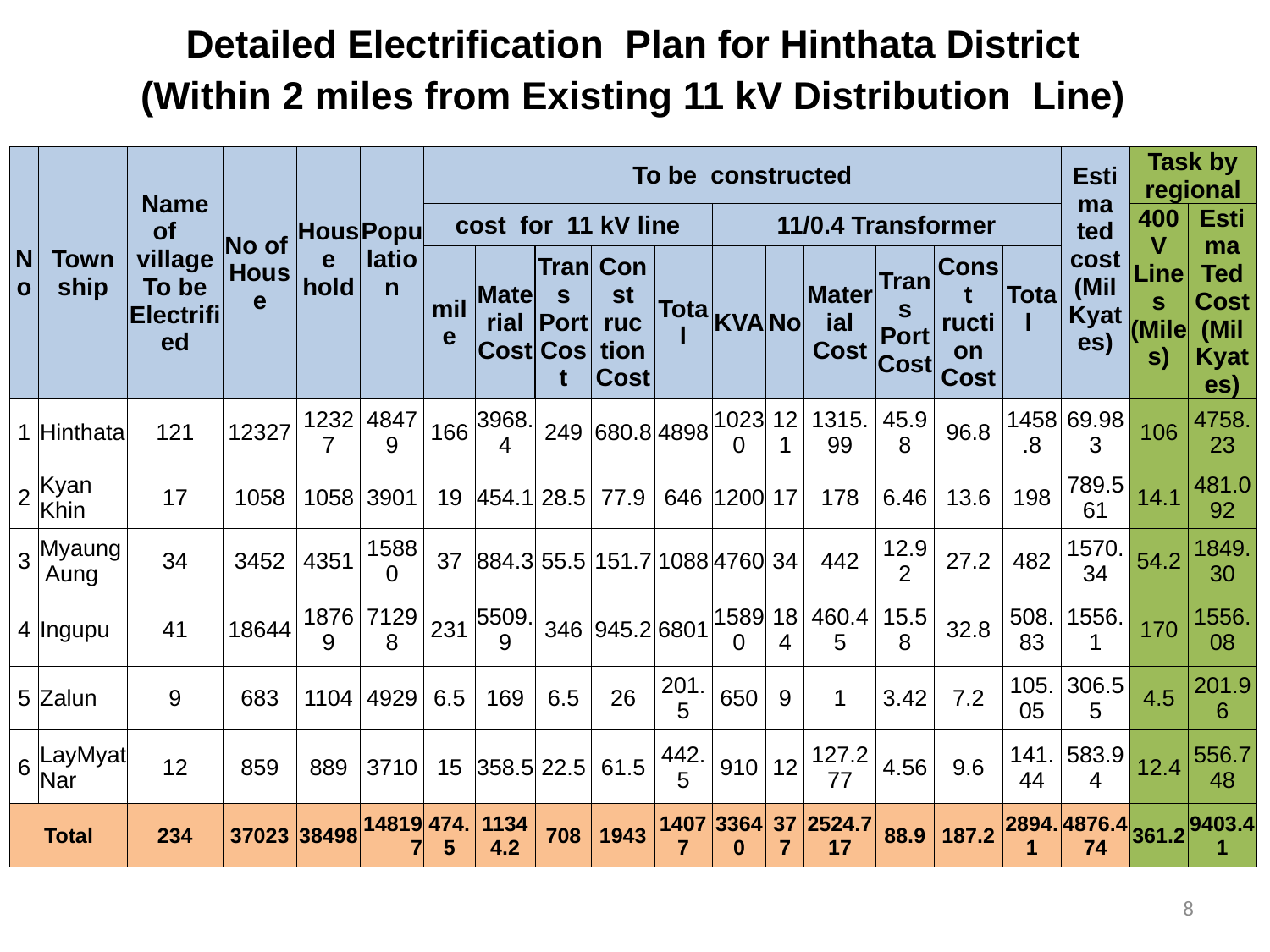

| Detailed Electrification Plan for Hinthata District |  |  |  |  |  |  |  |  |  |  |  |  |  |  |  |  |  |  |  |  |  |  |  |
| --- | --- | --- | --- | --- | --- | --- | --- | --- | --- | --- | --- | --- | --- | --- | --- | --- | --- | --- | --- | --- | --- | --- | --- |
| (Within 2 miles from Existing 11 kV Distribution Line) |  |  |  |  |  |  |  |  |  |  |  |  |  |  |  |  |  |  |  |  |  |  |  |
|  |  |  |  |  |  |  |  |  |  |  |  |  |  |  |  |  |  |  |  |  |  |  |  |
| No | Town ship | Name of village To be Electrified | No of House | House hold | Popu lation | To be constructed |  |  |  |  |  |  |  |  |  |  |  |  |  | Estima ted cost (Mil Kyates) | Task by regional |  |  |
|  |  |  |  |  |  | cost for 11 kV line |  |  |  |  | 11/0.4 Transformer |  |  |  |  |  |  |  |  |  | 400 V Lines (Miles) |  | Estima Ted Cost (Mil Kyates) |
|  |  |  |  |  |  | mile | Material Cost | Trans Port Cost | Const ruc tion Cost | Total | KVA | No | Material Cost |  | Trans Port Cost |  | Const ruction Cost |  | Total |  |  |  |  |
| 1 | Hinthata | 121 | 12327 | 12327 | 48479 | 166 | 3968.4 | 249 | 680.8 | 4898 | 10230 | 121 | 1315.99 |  | 45.98 |  | 96.8 |  | 1458.8 | 69.983 | 106 |  | 4758.23 |
| 2 | Kyan Khin | 17 | 1058 | 1058 | 3901 | 19 | 454.1 | 28.5 | 77.9 | 646 | 1200 | 17 | 178 |  | 6.46 |  | 13.6 |  | 198 | 789.561 | 14.1 |  | 481.092 |
| 3 | Myaung Aung | 34 | 3452 | 4351 | 15880 | 37 | 884.3 | 55.5 | 151.7 | 1088 | 4760 | 34 | 442 |  | 12.92 |  | 27.2 |  | 482 | 1570.34 | 54.2 |  | 1849.30 |
| 4 | Ingupu | 41 | 18644 | 18769 | 71298 | 231 | 5509.9 | 346 | 945.2 | 6801 | 15890 | 184 | 460.45 |  | 15.58 |  | 32.8 |  | 508.83 | 1556.1 | 170 |  | 1556.08 |
| 5 | Zalun | 9 | 683 | 1104 | 4929 | 6.5 | 169 | 6.5 | 26 | 201.5 | 650 | 9 | 1 |  | 3.42 |  | 7.2 |  | 105.05 | 306.55 | 4.5 |  | 201.96 |
| 6 | LayMyat Nar | 12 | 859 | 889 | 3710 | 15 | 358.5 | 22.5 | 61.5 | 442.5 | 910 | 12 | 127.277 |  | 4.56 |  | 9.6 |  | 141.44 | 583.94 | 12.4 |  | 556.748 |
| Total |  | 234 | 37023 | 38498 | 148197 | 474.5 | 11344.2 | 708 | 1943 | 14077 | 33640 | 377 | 2524.717 |  | 88.9 |  | 187.2 |  | 2894.1 | 4876.474 | 361.2 |  | 9403.41 |
8